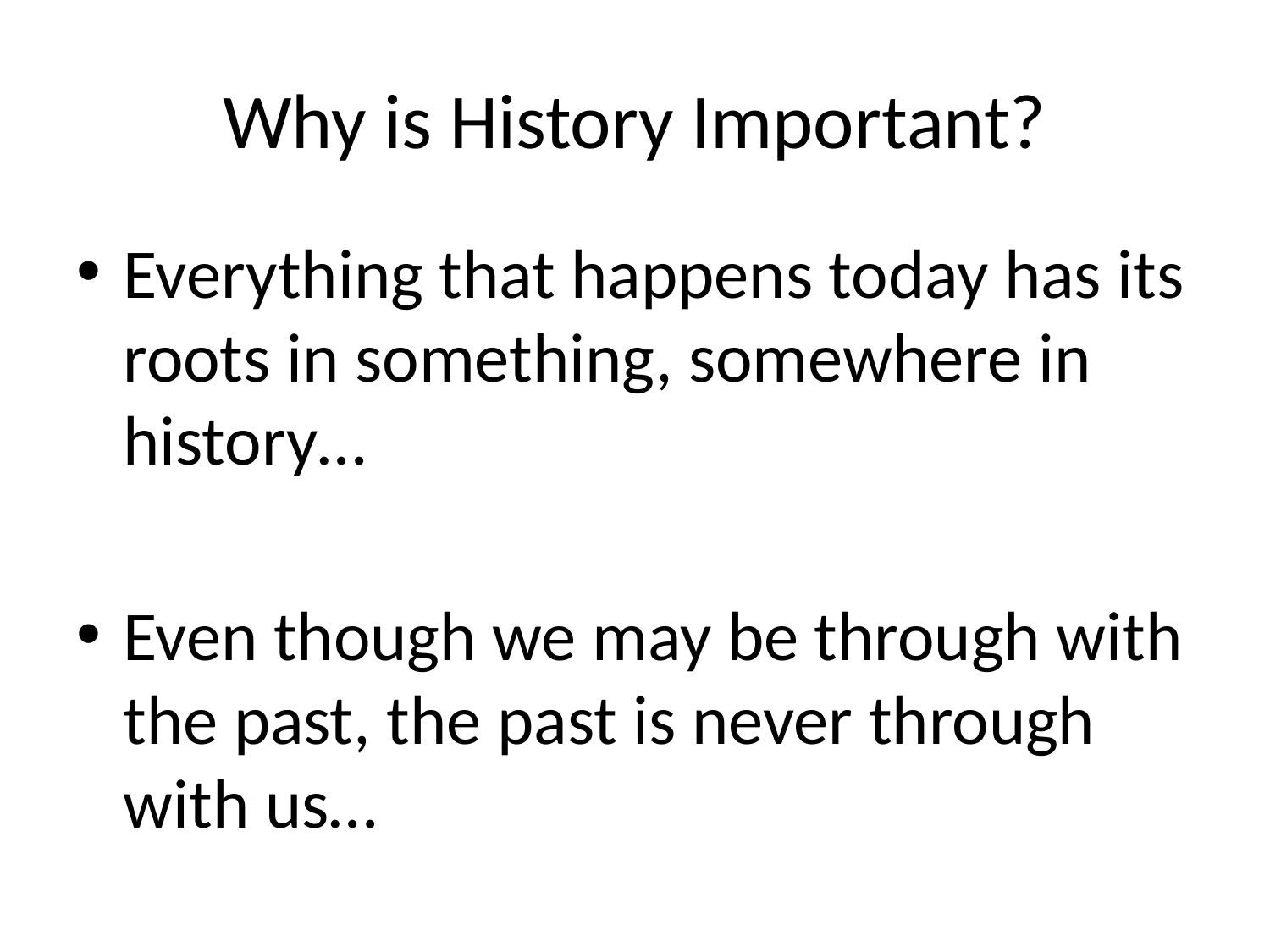

# Why is History Important?
Everything that happens today has its roots in something, somewhere in history…

Even though we may be through with the past, the past is never through with us…